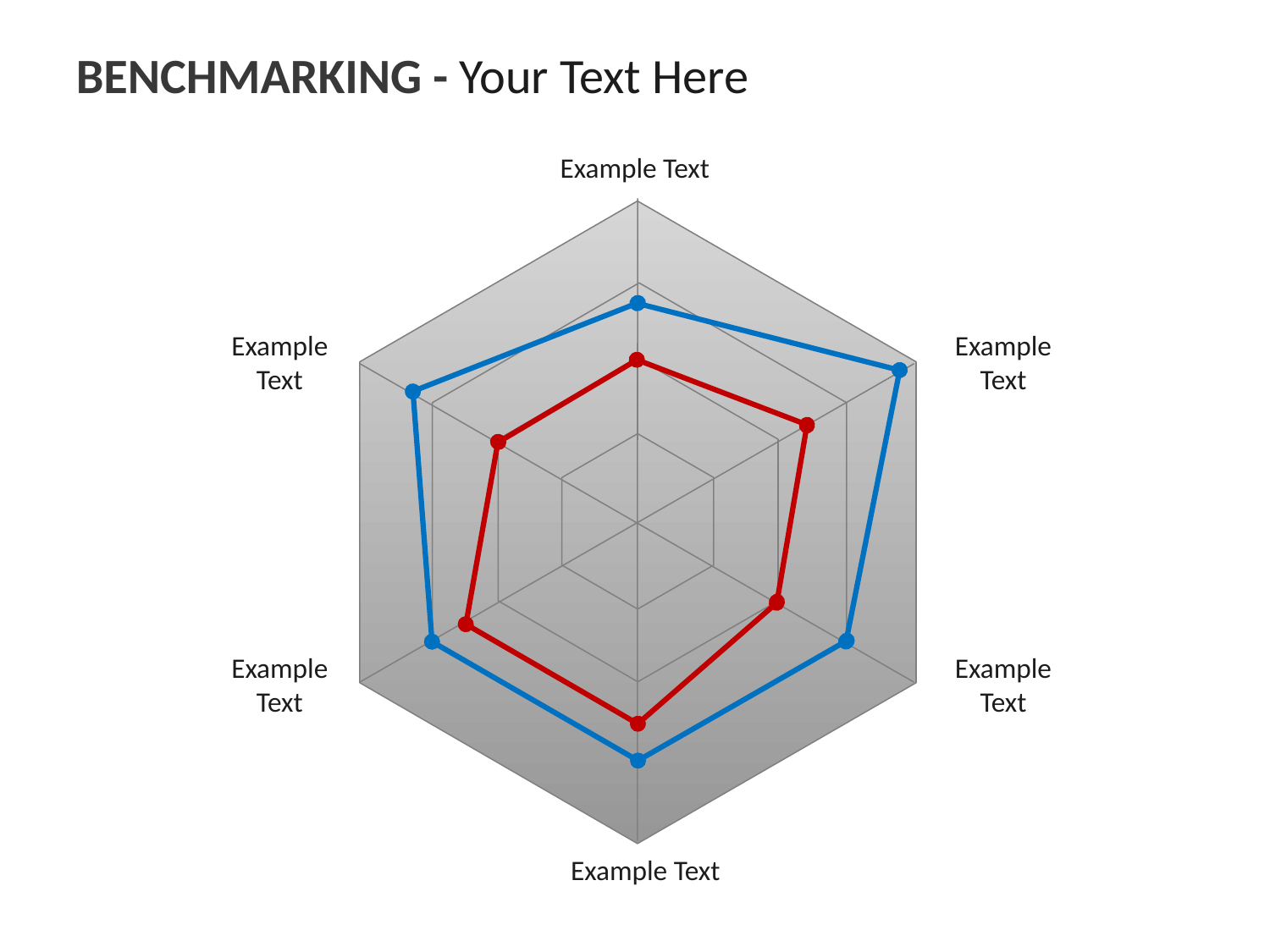

BENCHMARKING - Your Text Here
Example Text

Example
Text
Example
Text
Example
Text
Example
Text
Example Text